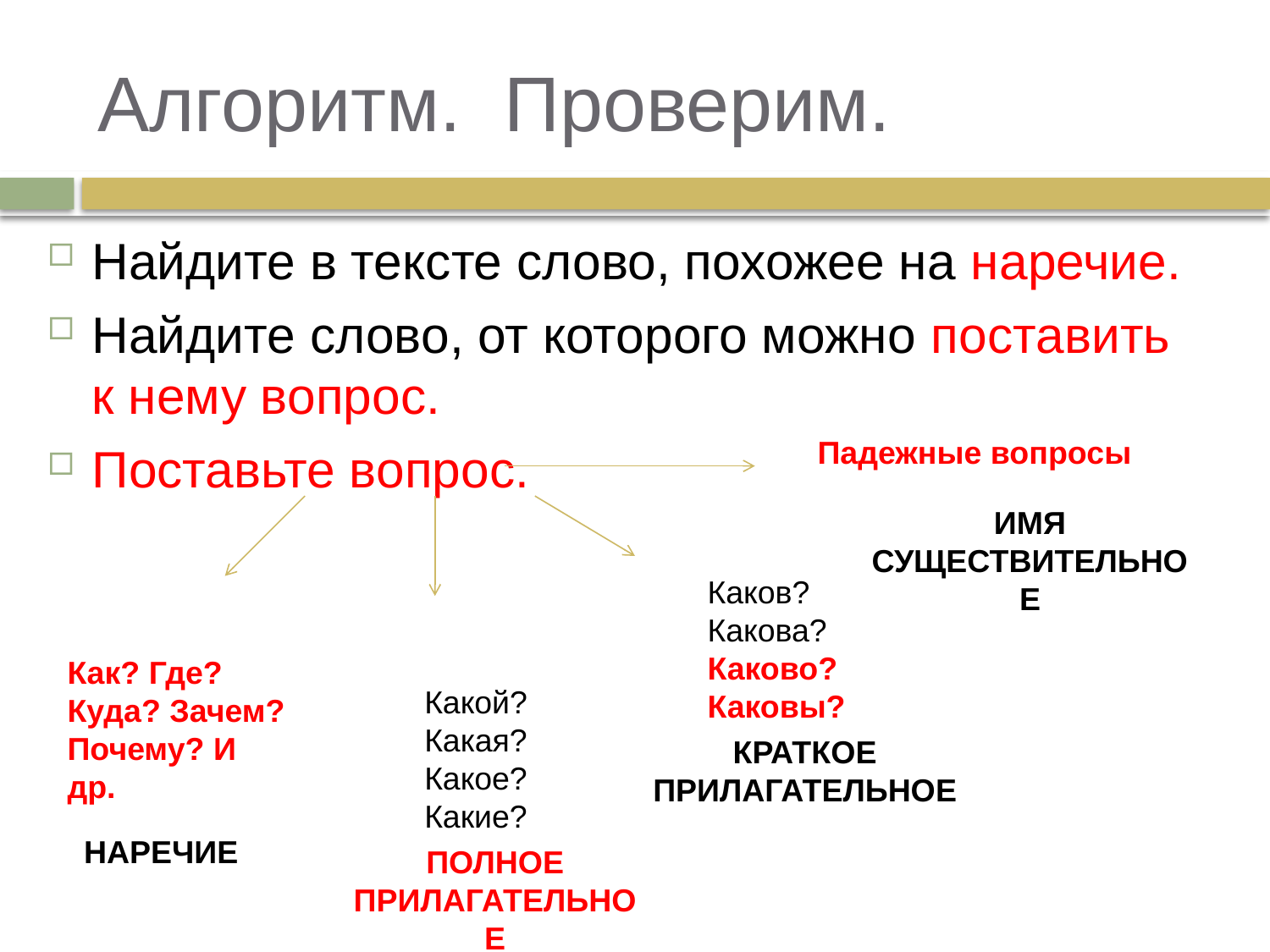

# Алгоритм.  Проверим.
Найдите в тексте слово, похожее на наречие.
Найдите слово, от которого можно поставить к нему вопрос.
Поставьте вопрос.

Падежные вопросы
ИМЯ СУЩЕСТВИТЕЛЬНОЕ
Каков?
Какова?
Каково?
Каковы?
Как? Где? Куда? Зачем?
Почему? И др.
Какой?
Какая?
Какое?
Какие?
КРАТКОЕ ПРИЛАГАТЕЛЬНОЕ
НАРЕЧИЕ
ПОЛНОЕ ПРИЛАГАТЕЛЬНОЕ